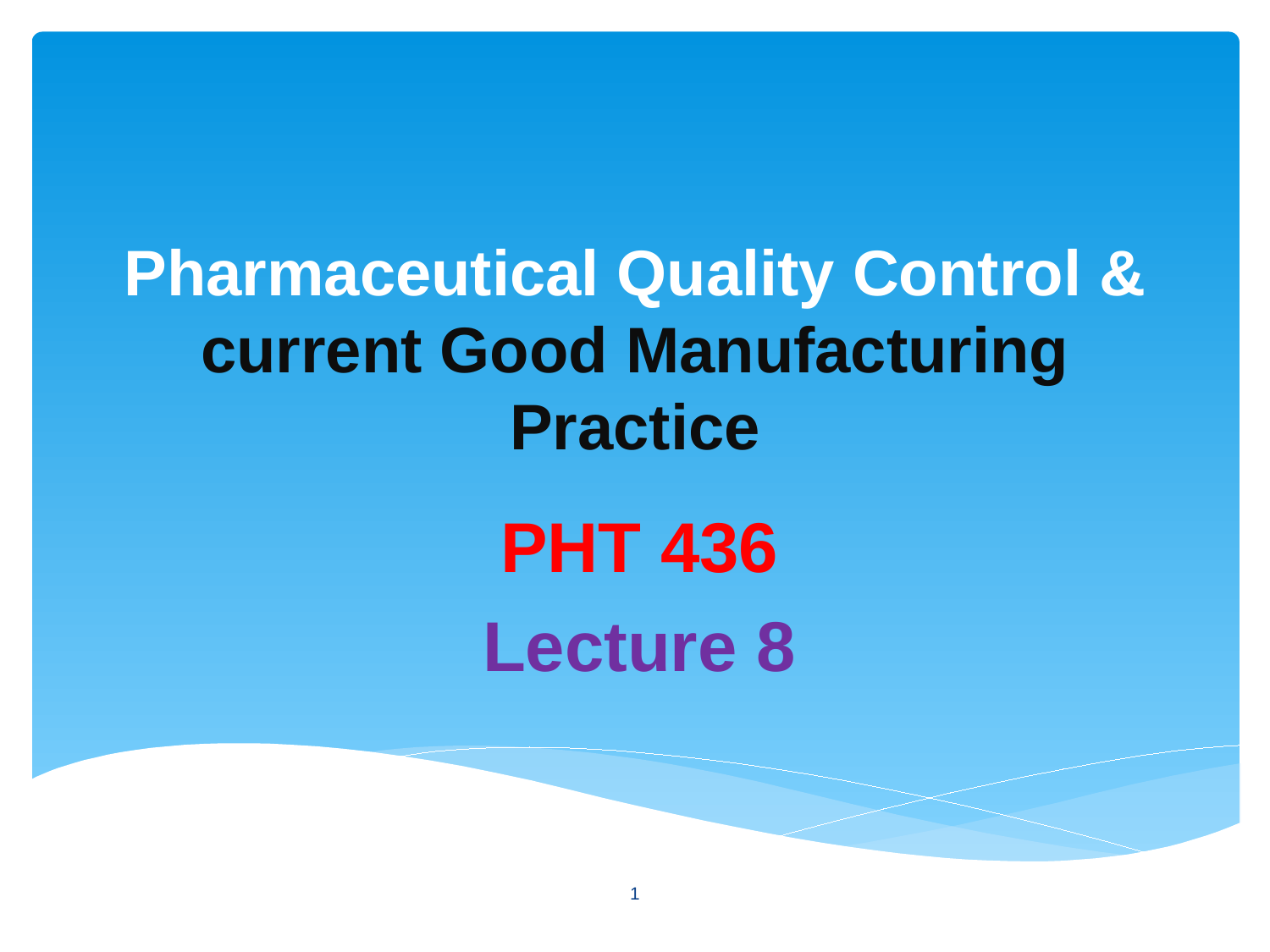

# Pharmaceutical Quality Control & current Good Manufacturing Practice
PHT 436
Lecture 8

1